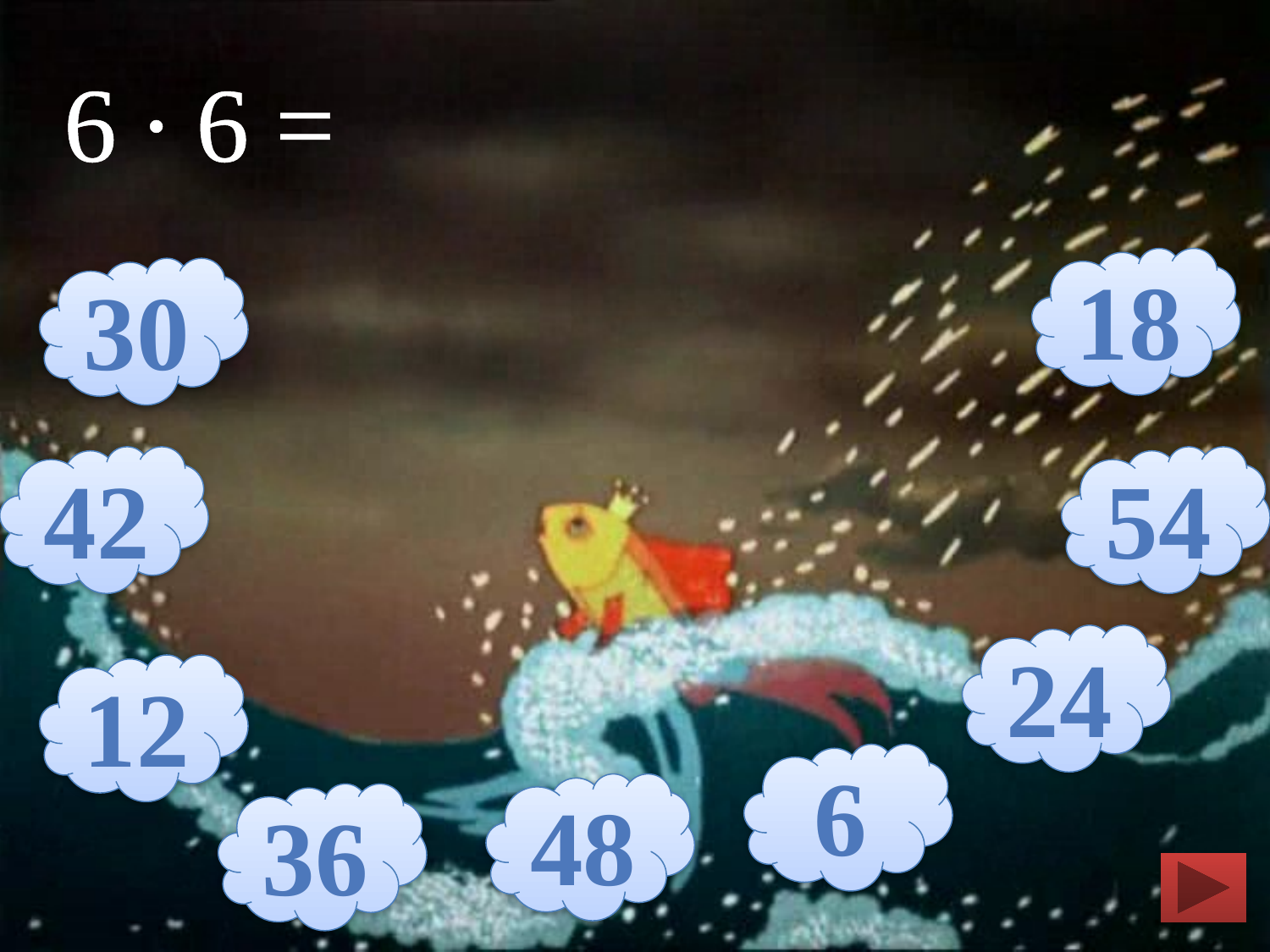

6 ∙ 6 =
18
30
42
54
24
12
6
48
36